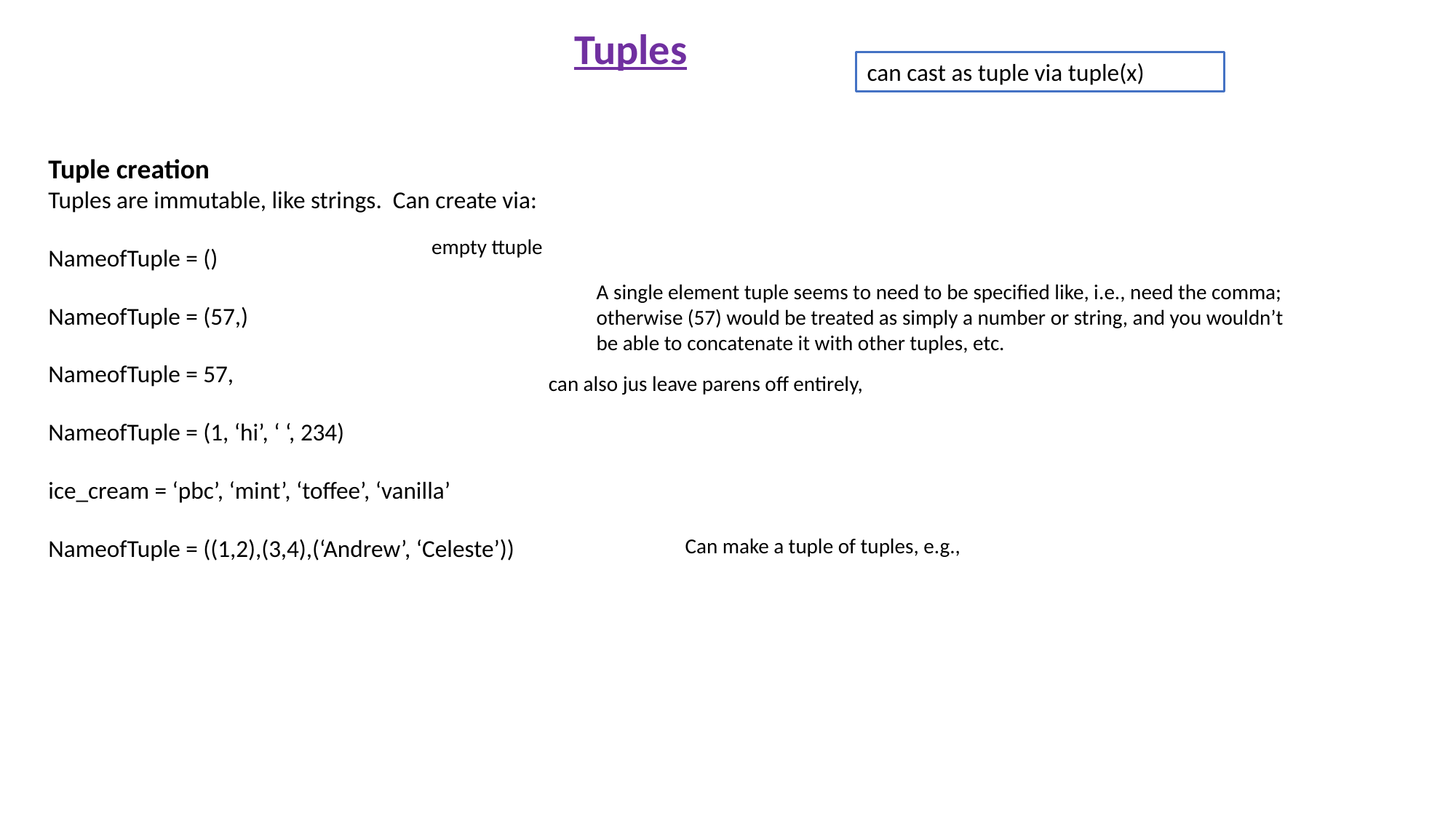

Tuples
can cast as tuple via tuple(x)
Tuple creation
Tuples are immutable, like strings.  Can create via:

NameofTuple = ()

NameofTuple = (57,)

NameofTuple = 57,

NameofTuple = (1, ‘hi’, ‘ ‘, 234)

ice_cream = ‘pbc’, ‘mint’, ‘toffee’, ‘vanilla’

NameofTuple = ((1,2),(3,4),(‘Andrew’, ‘Celeste’))
empty ttuple
A single element tuple seems to need to be specified like, i.e., need the comma; otherwise (57) would be treated as simply a number or string, and you wouldn’t be able to concatenate it with other tuples, etc.
can also jus leave parens off entirely,
Can make a tuple of tuples, e.g.,